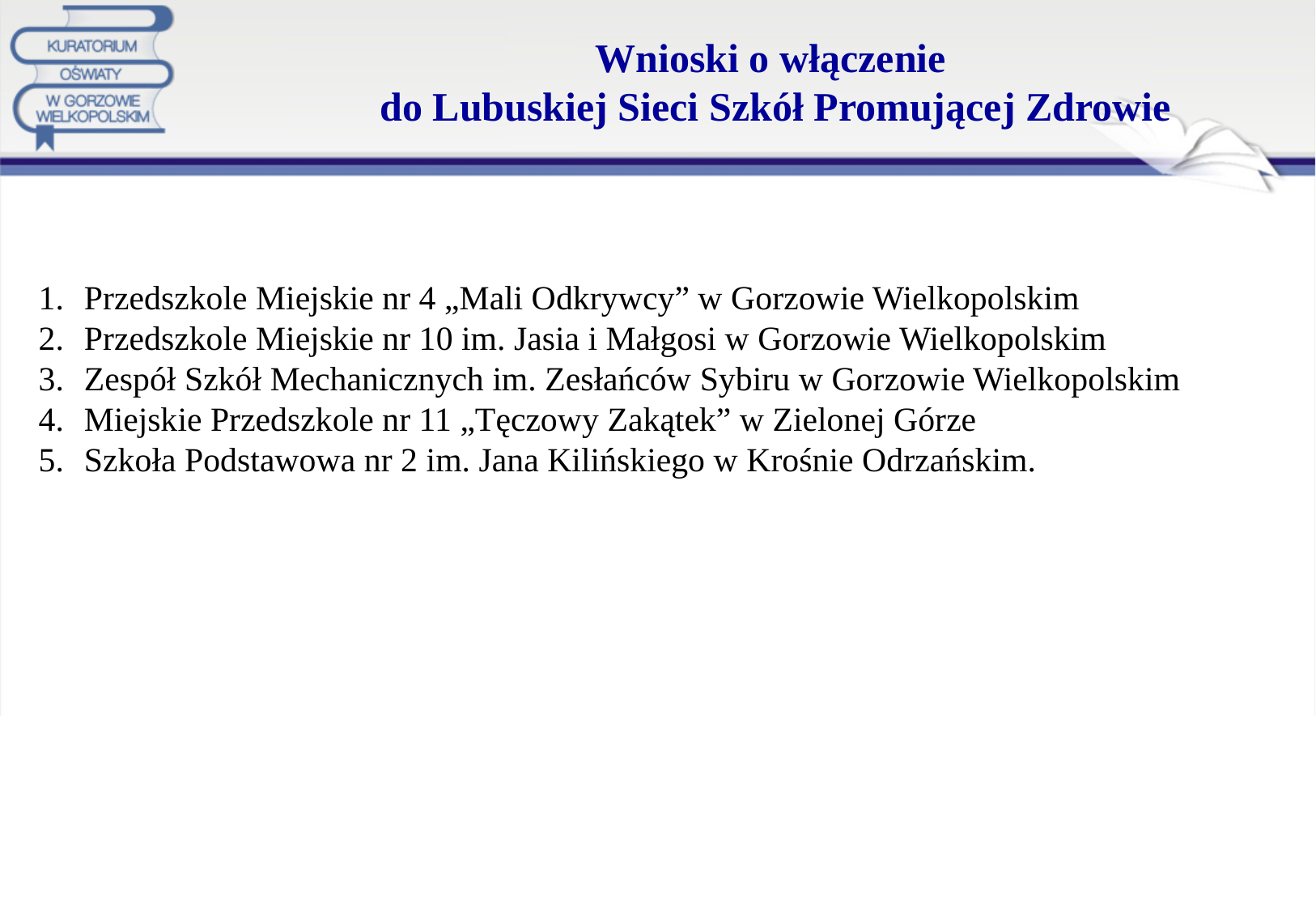

# Wnioski o włączenie do Lubuskiej Sieci Szkół Promującej Zdrowie

Przedszkole Miejskie nr 4 „Mali Odkrywcy” w Gorzowie Wielkopolskim
Przedszkole Miejskie nr 10 im. Jasia i Małgosi w Gorzowie Wielkopolskim
Zespół Szkół Mechanicznych im. Zesłańców Sybiru w Gorzowie Wielkopolskim
Miejskie Przedszkole nr 11 „Tęczowy Zakątek” w Zielonej Górze
Szkoła Podstawowa nr 2 im. Jana Kilińskiego w Krośnie Odrzańskim.